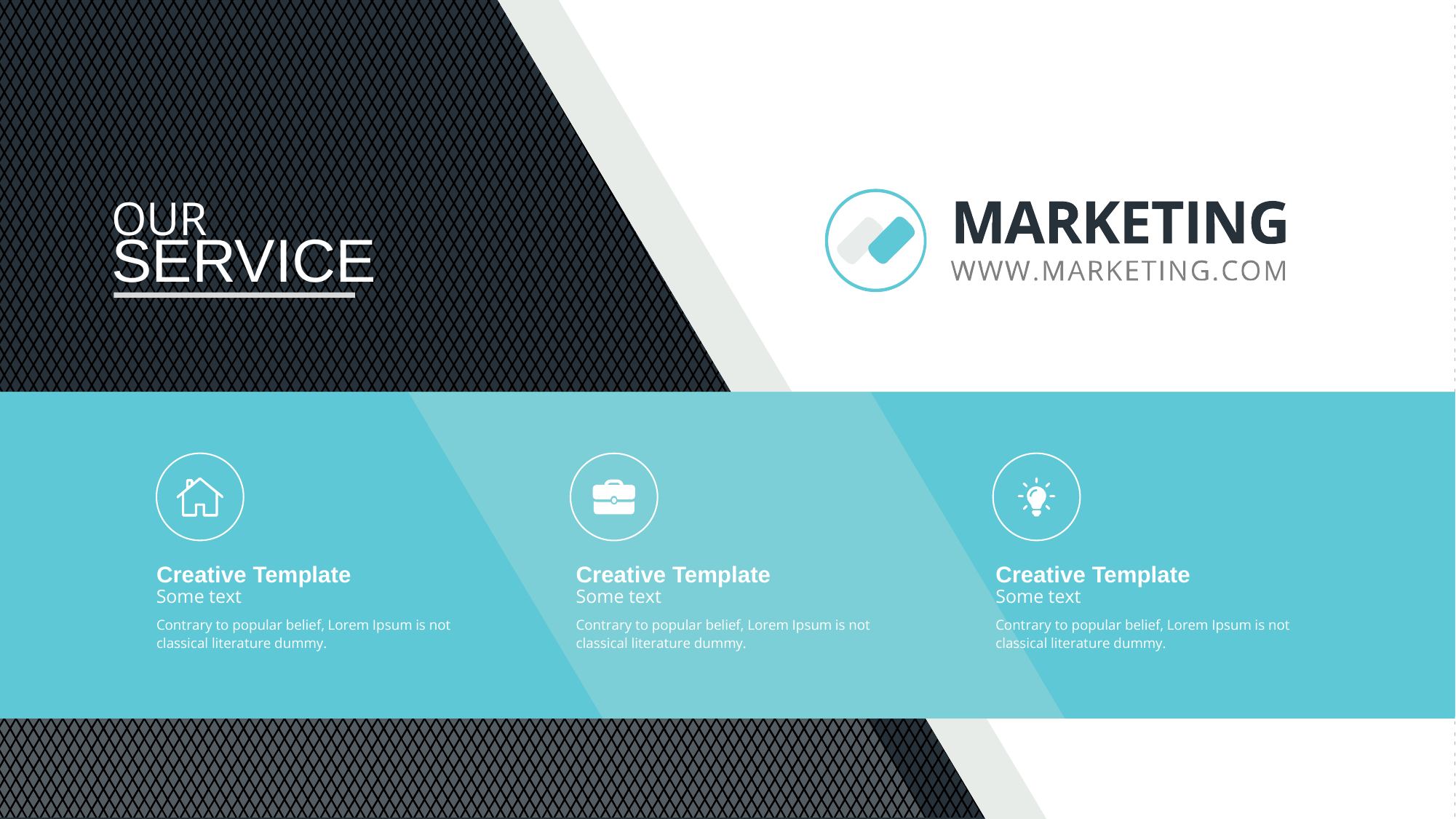

OUR
SERVICE

Creative Template
Some text
Contrary to popular belief, Lorem Ipsum is not classical literature dummy.

Creative Template
Some text
Contrary to popular belief, Lorem Ipsum is not classical literature dummy.

Creative Template
Some text
Contrary to popular belief, Lorem Ipsum is not classical literature dummy.